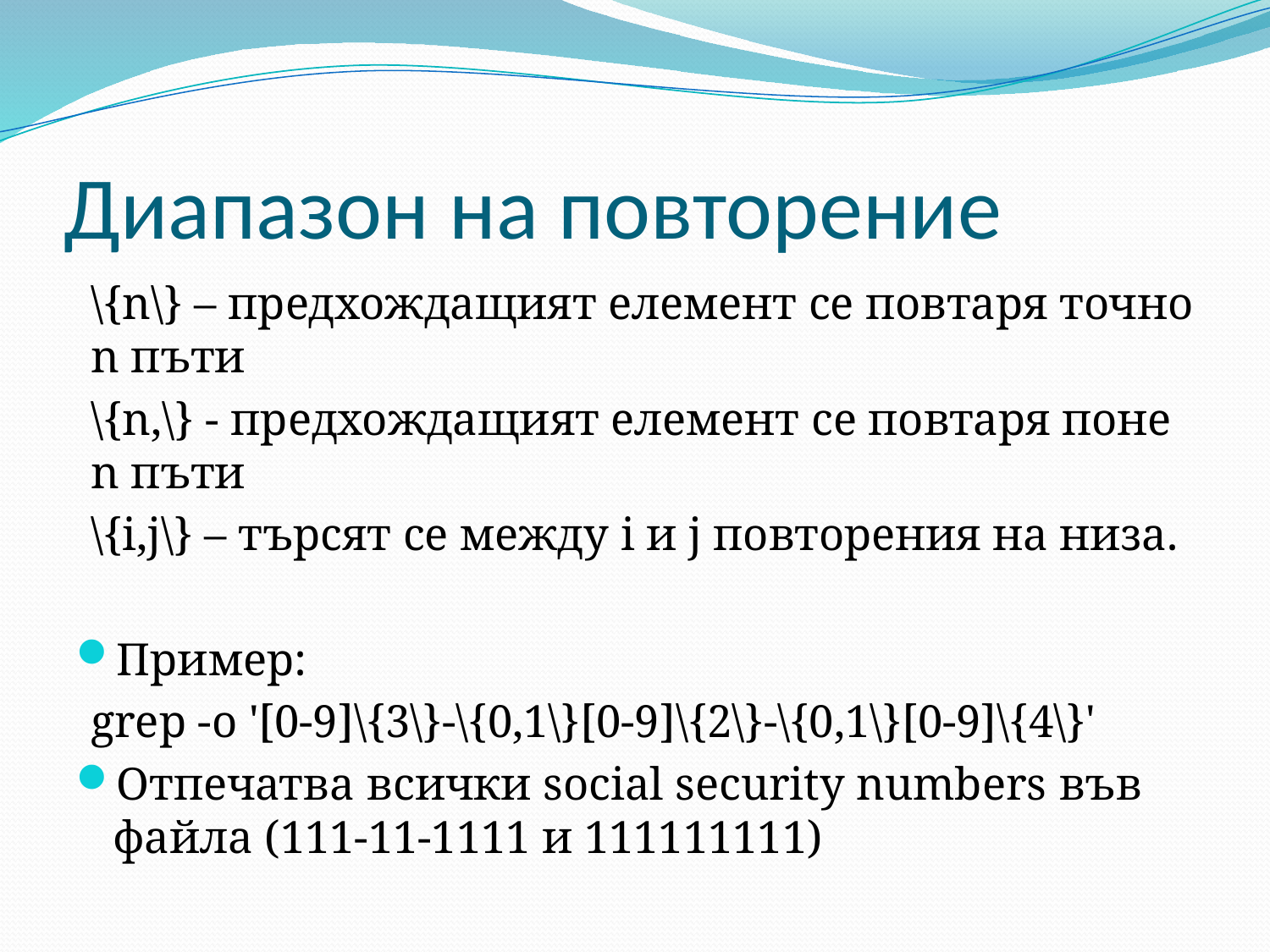

# Диапазон на повторение
\{n\} – предхождащият елемент се повтаря точно n пъти
\{n,\} - предхождащият елемент се повтаря поне n пъти
\{i,j\} – търсят се между i и j повторения на низа.

Пример:
grep -o '[0-9]\{3\}-\{0,1\}[0-9]\{2\}-\{0,1\}[0-9]\{4\}'
Отпечатва всички social security numbers във файла (111-11-1111 и 111111111)